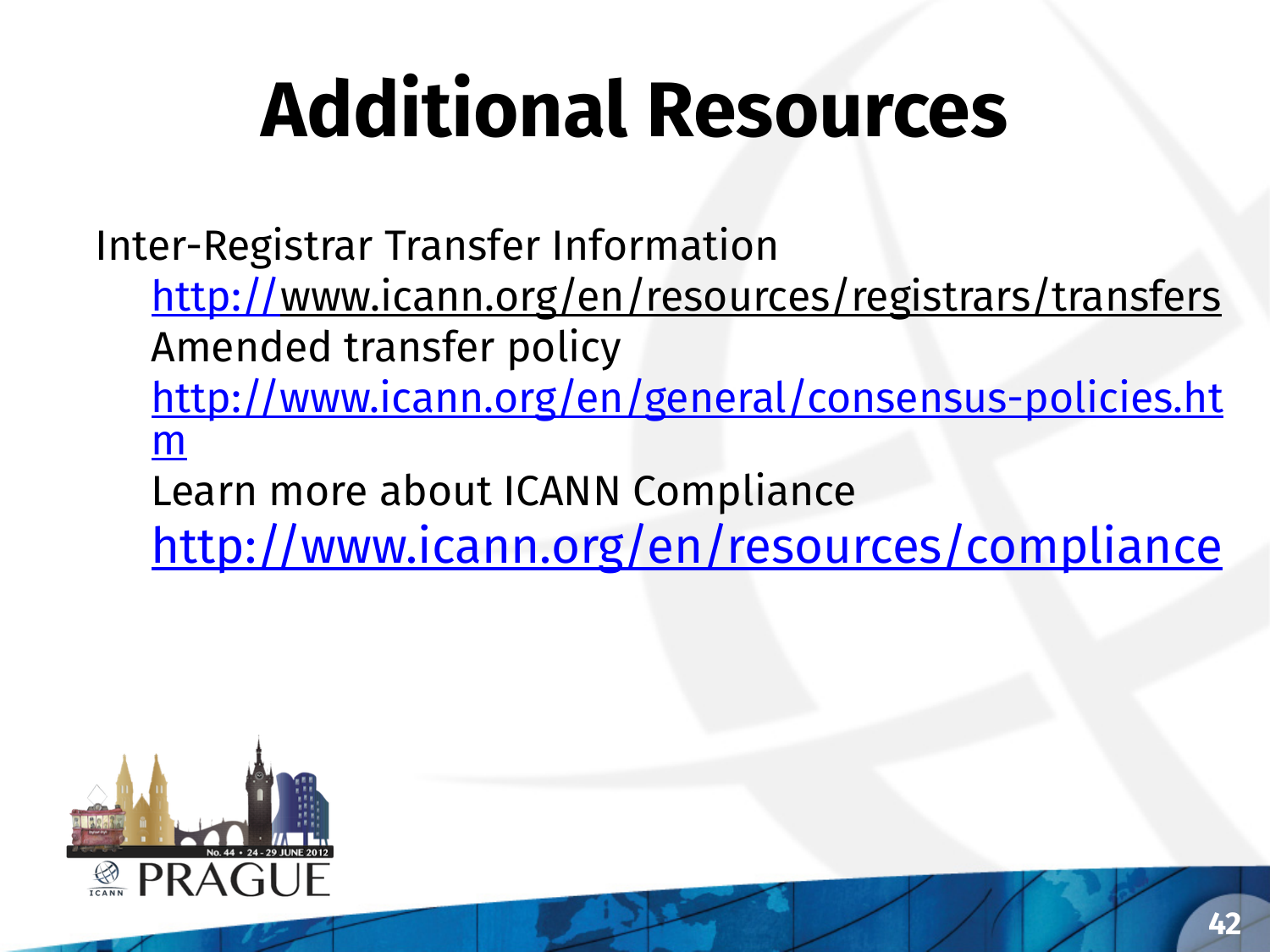

# Additional Resources
Inter-Registrar Transfer Information
http://www.icann.org/en/resources/registrars/transfers
Amended transfer policy
http://www.icann.org/en/general/consensus-policies.htm
Learn more about ICANN Compliance http://www.icann.org/en/resources/compliance

42